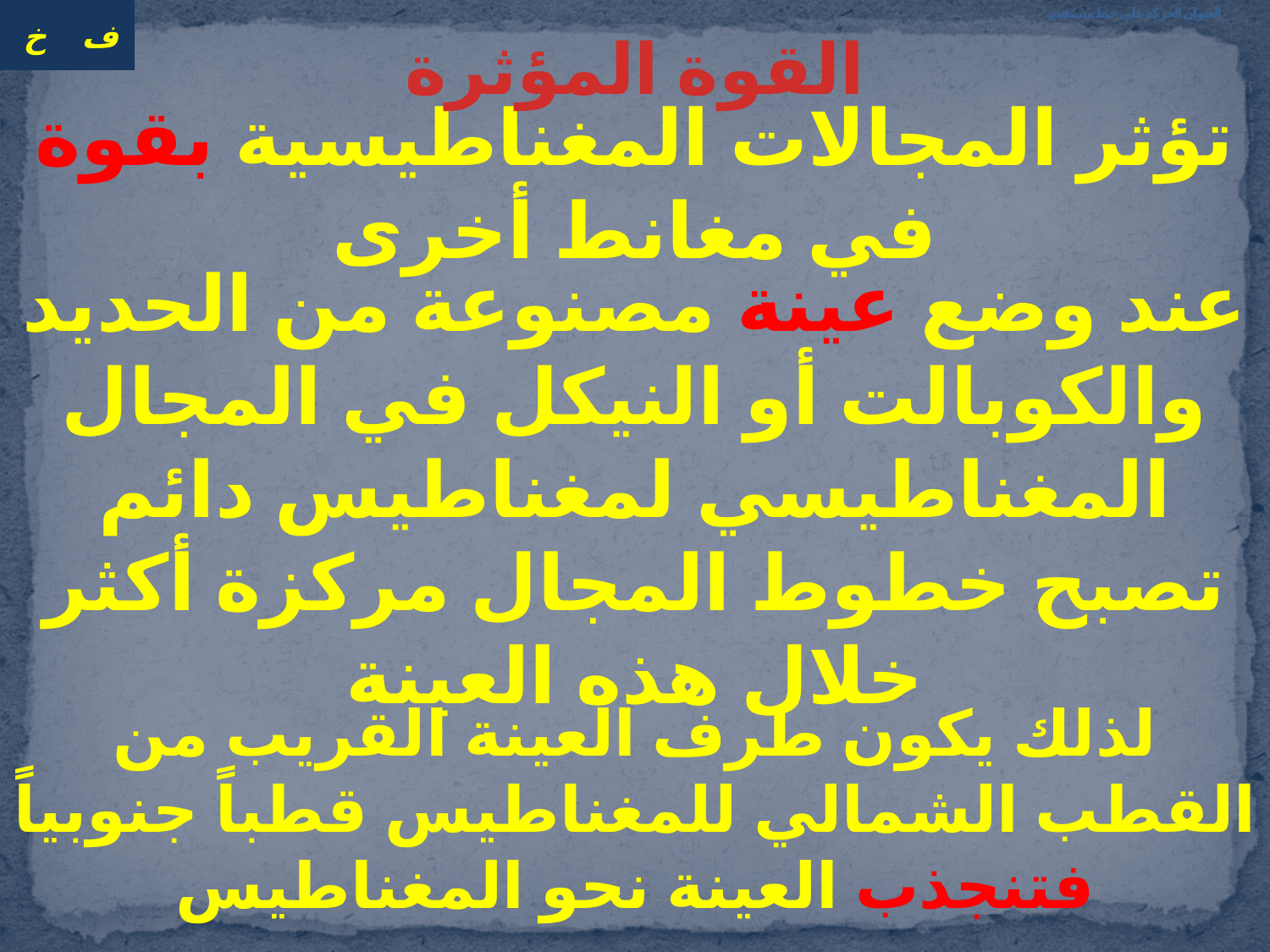

# العنوان الحركة على خط مستقيم
القوة المؤثرة
تؤثر المجالات المغناطيسية بقوة في مغانط أخرى
عند وضع عينة مصنوعة من الحديد والكوبالت أو النيكل في المجال المغناطيسي لمغناطيس دائم تصبح خطوط المجال مركزة أكثر خلال هذه العينة
لذلك يكون طرف العينة القريب من القطب الشمالي للمغناطيس قطباً جنوبياً فتنجذب العينة نحو المغناطيس